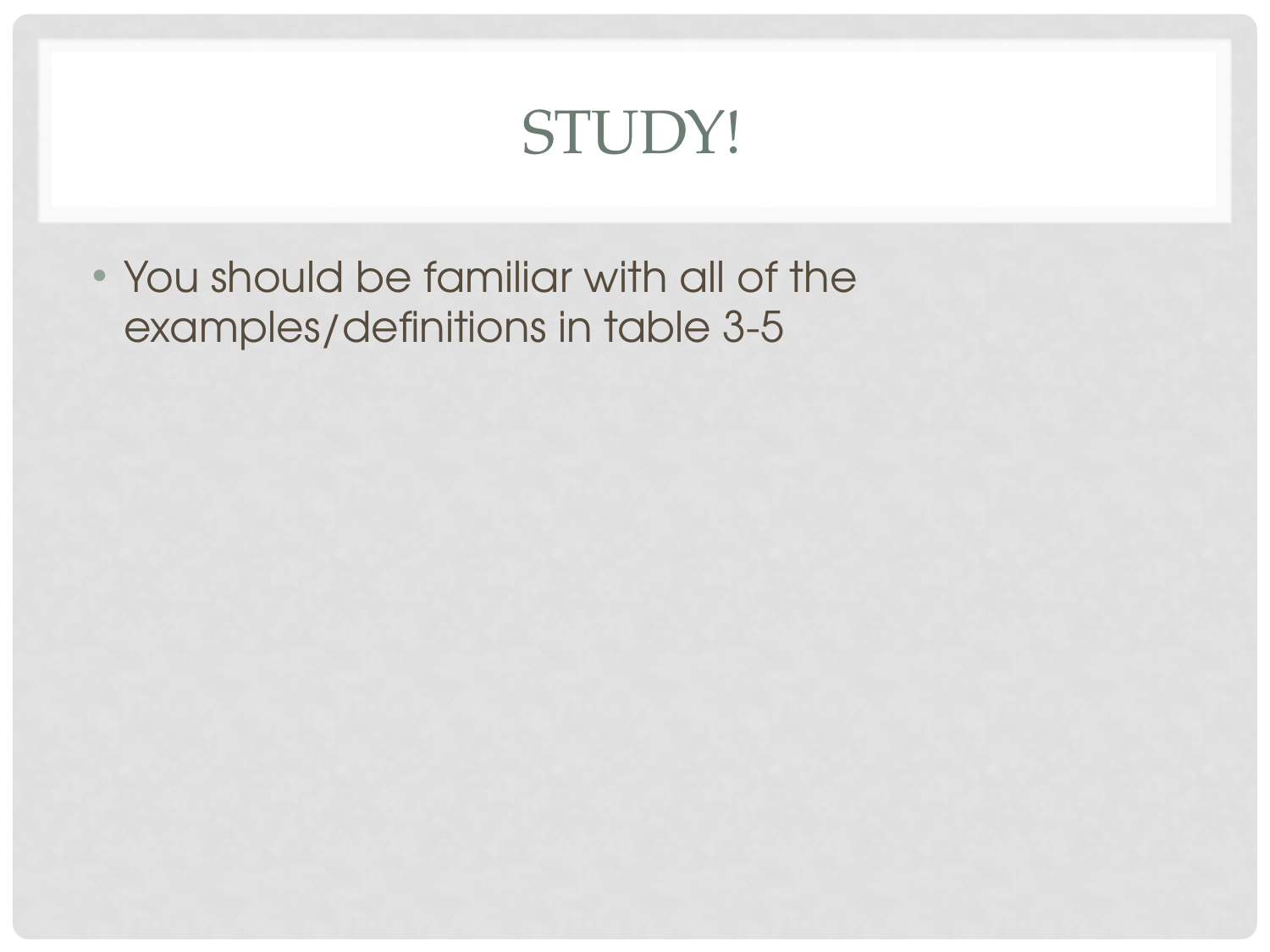

# Study!
You should be familiar with all of the examples/definitions in table 3-5